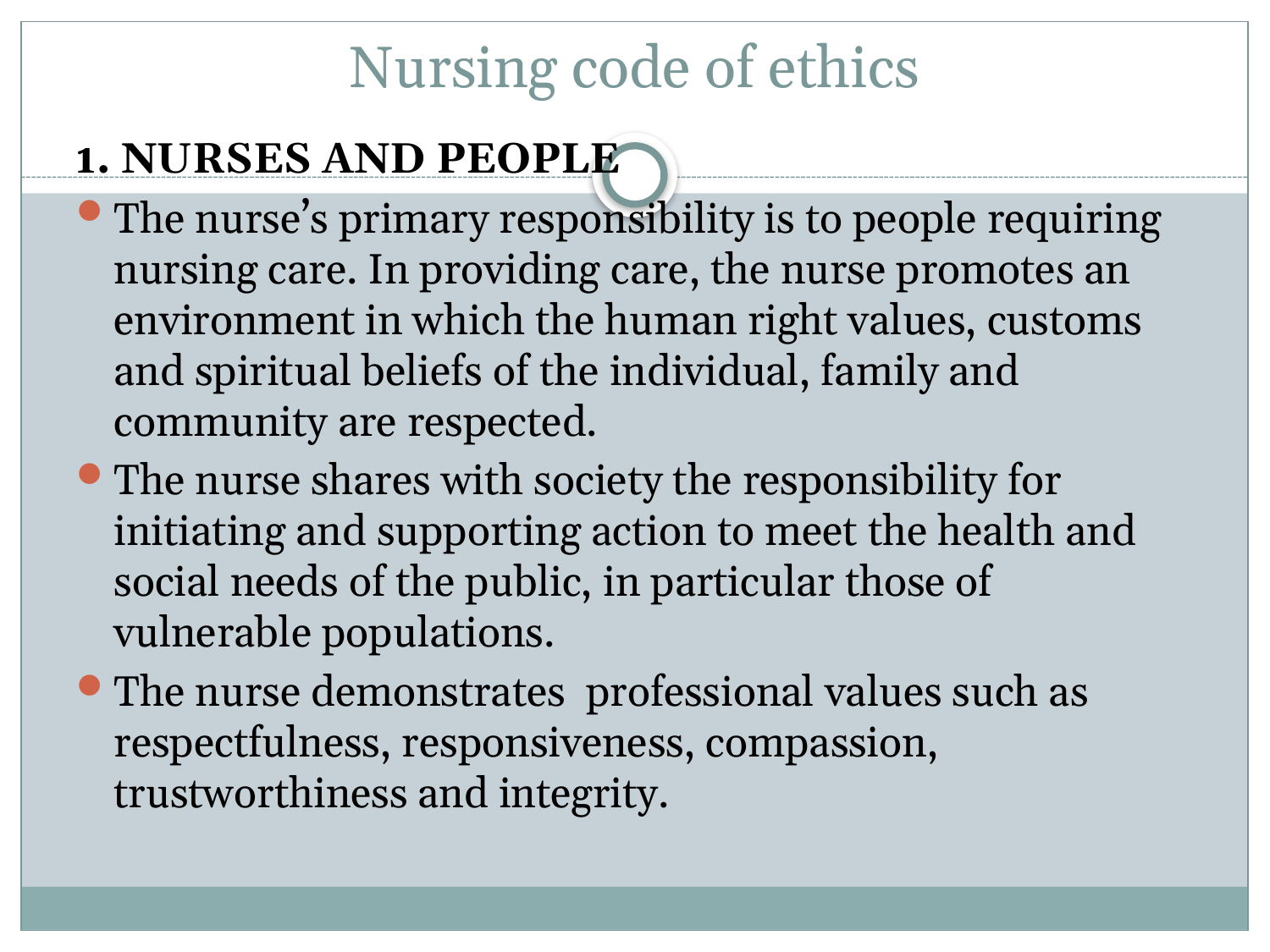

# Nursing code of ethics

1. NURSES AND PEOPLE
The nurse’s primary responsibility is to people requiring nursing care. In providing care, the nurse promotes an environment in which the human right values, customs and spiritual beliefs of the individual, family and community are respected.
The nurse shares with society the responsibility for initiating and supporting action to meet the health and social needs of the public, in particular those of vulnerable populations.
The nurse demonstrates  professional values such as respectfulness, responsiveness, compassion, trustworthiness and integrity.